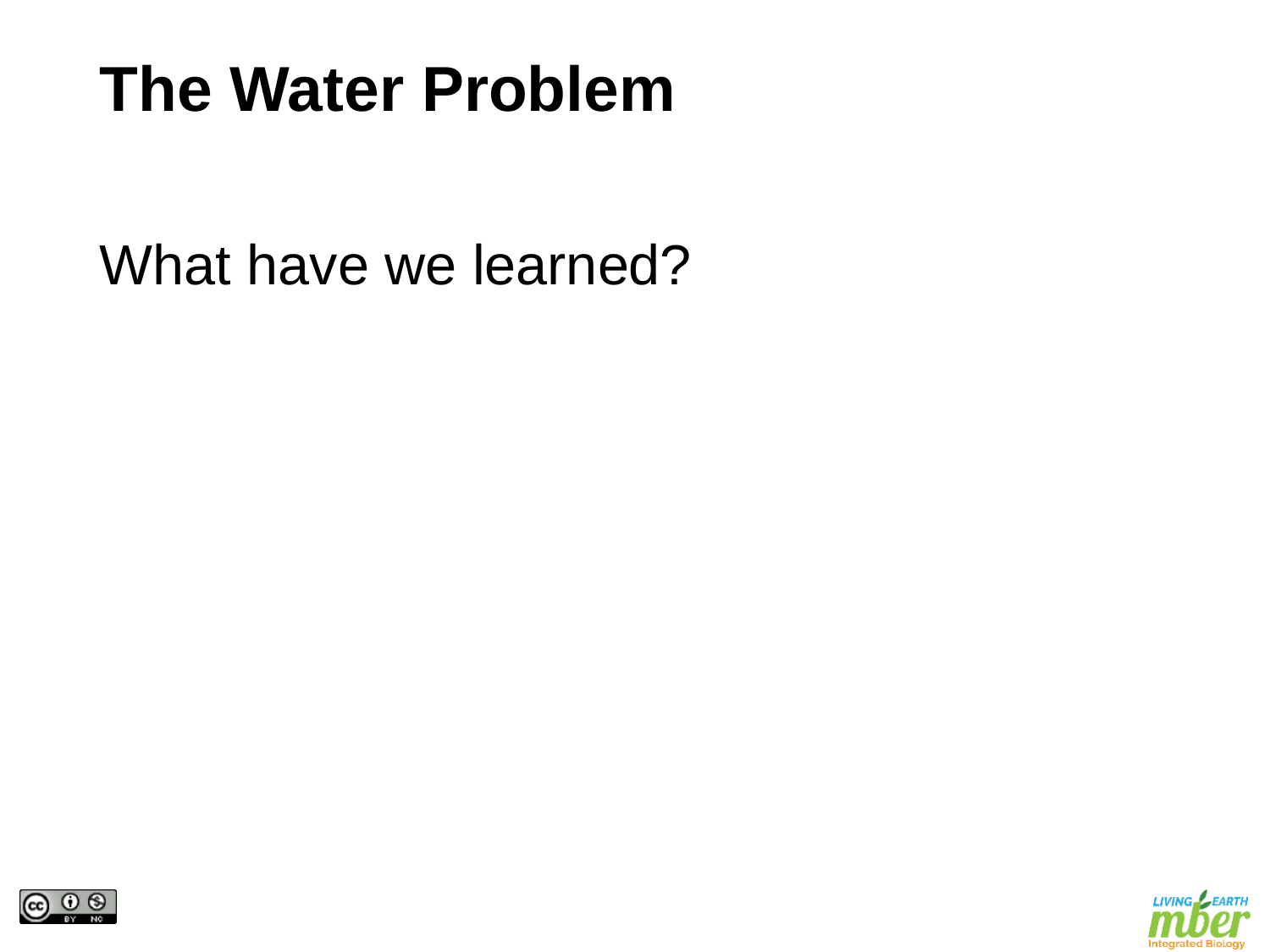

The Water Problem
What have we learned?